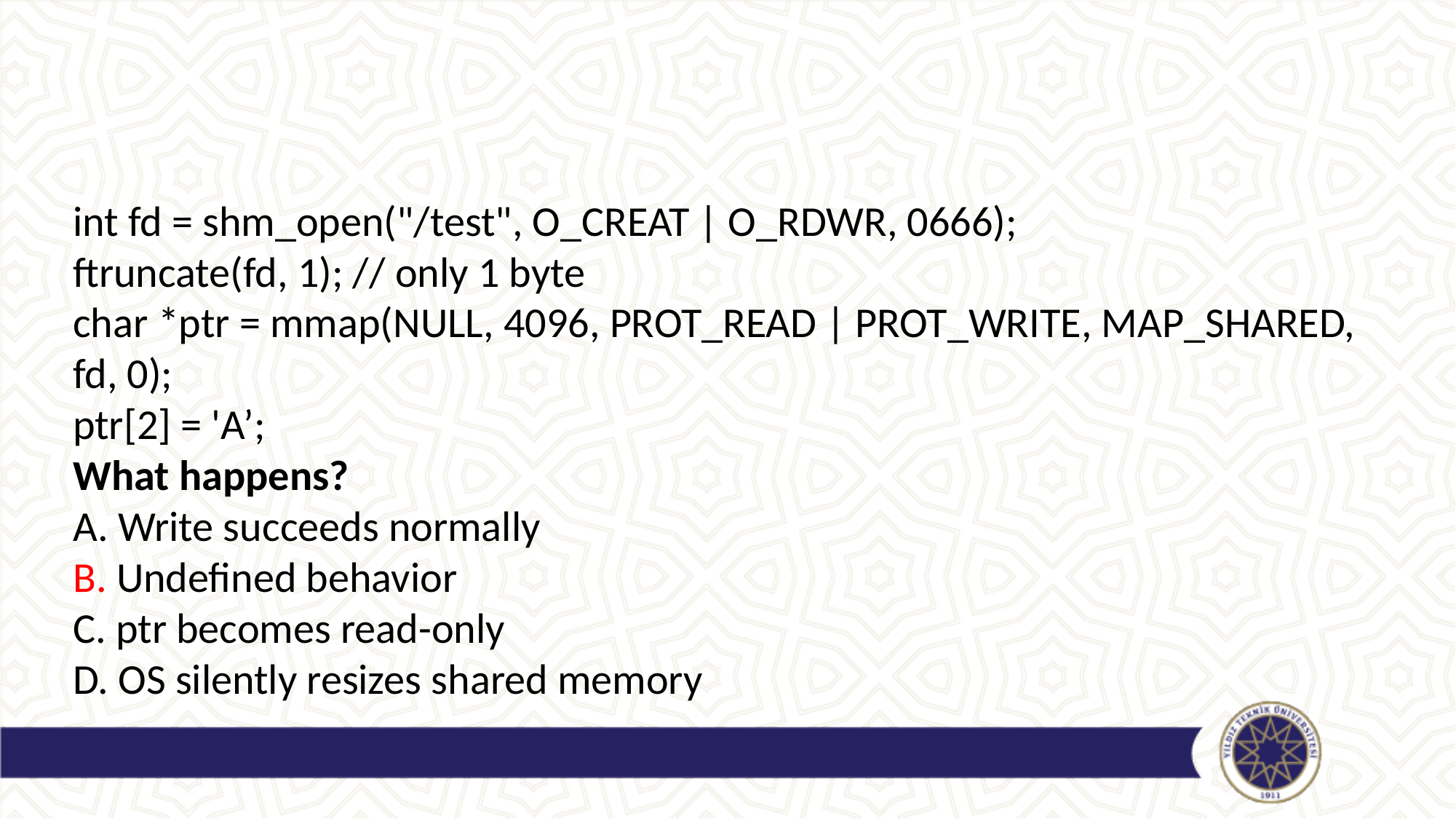

#
int fd = shm_open("/test", O_CREAT | O_RDWR, 0666);
ftruncate(fd, 1); // only 1 byte
char *ptr = mmap(NULL, 4096, PROT_READ | PROT_WRITE, MAP_SHARED,
fd, 0);
ptr[2] = 'A’;
What happens?
A. Write succeeds normally
B. Undefined behavior
C. ptr becomes read-only
D. OS silently resizes shared memory